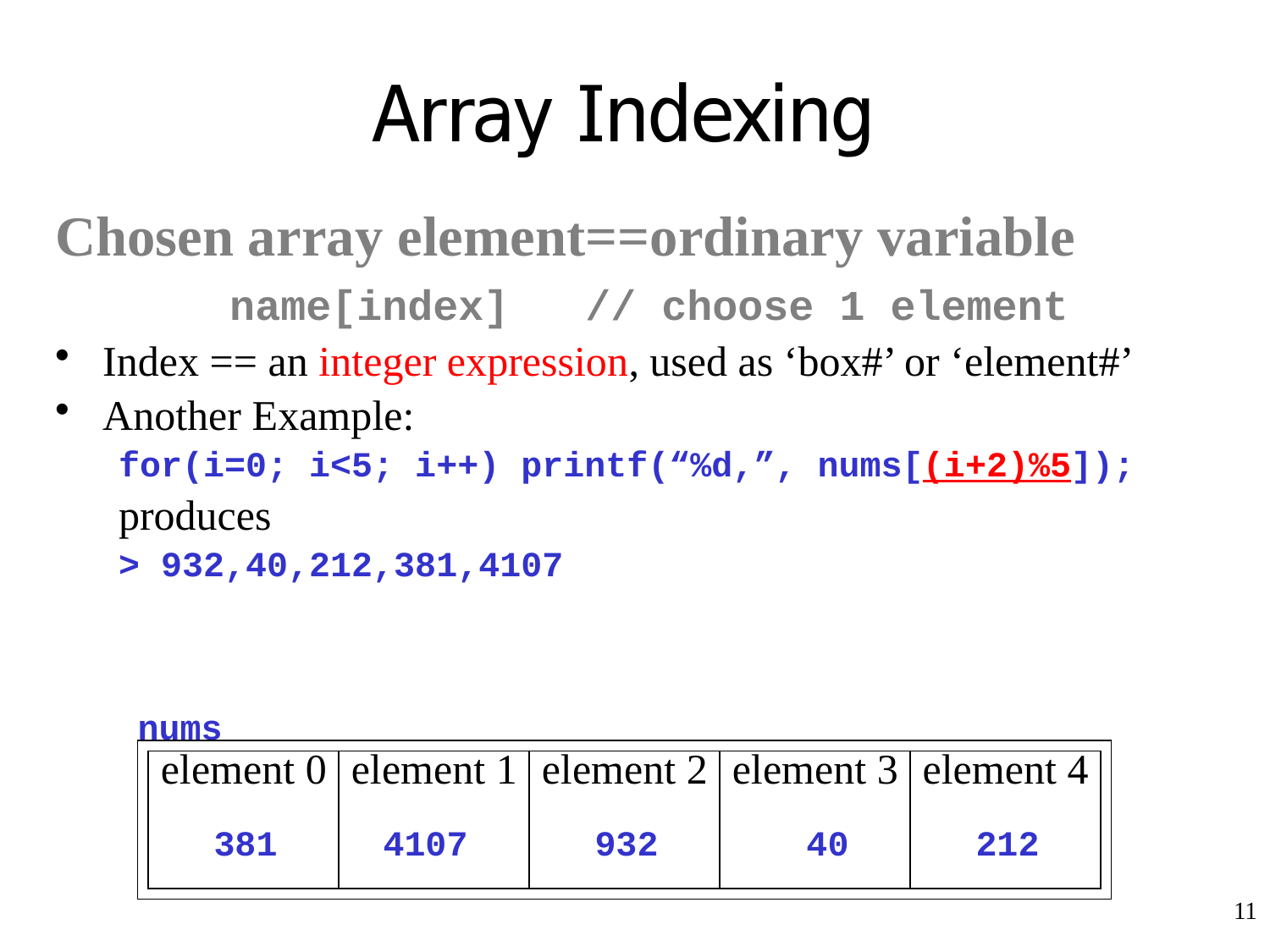

# Array Indexing
Chosen array element==ordinary variable
		name[index]   // choose 1 element
Index == an integer expression, used as ‘box#’ or ‘element#’
Another Example:
for(i=0; i<5; i++) printf(“%d,”, nums[(i+2)%5]);
produces
> 932,40,212,381,4107

nums
element 0
element 1
element 2
element 3
element 4

381     4107      932       40      212
11